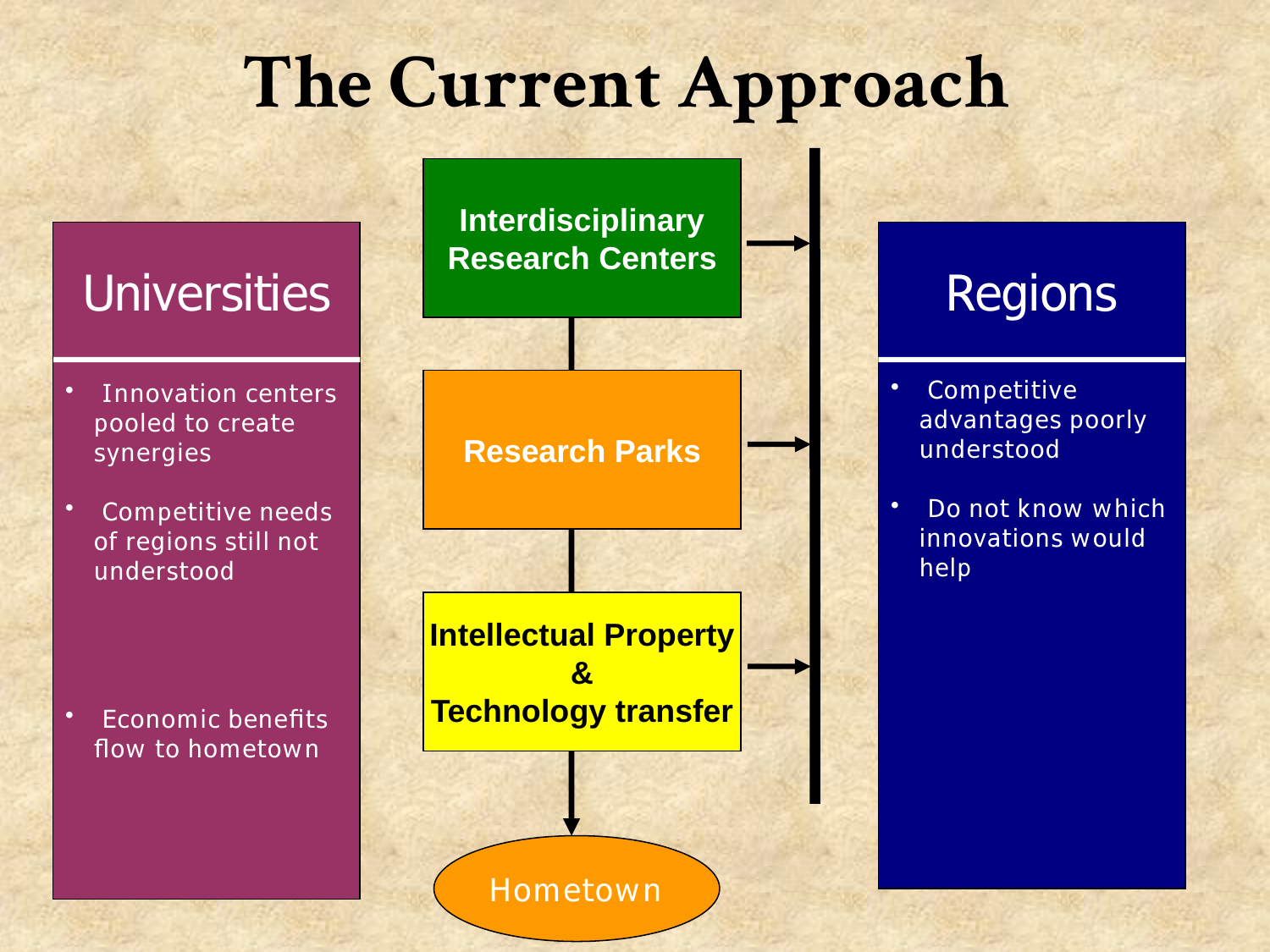

The Current Approach

Interdisciplinary Research Centers
Universities
Regions

 Competitive
    advantages poorly
    understood

 Do not know which
    innovations would
    help

 Innovation centers
    pooled to create
    synergies

 Competitive needs
    of regions still not
    understood

 Economic benefits
    flow to hometown

Research Parks

Intellectual Property
&
Technology transfer

Hometown